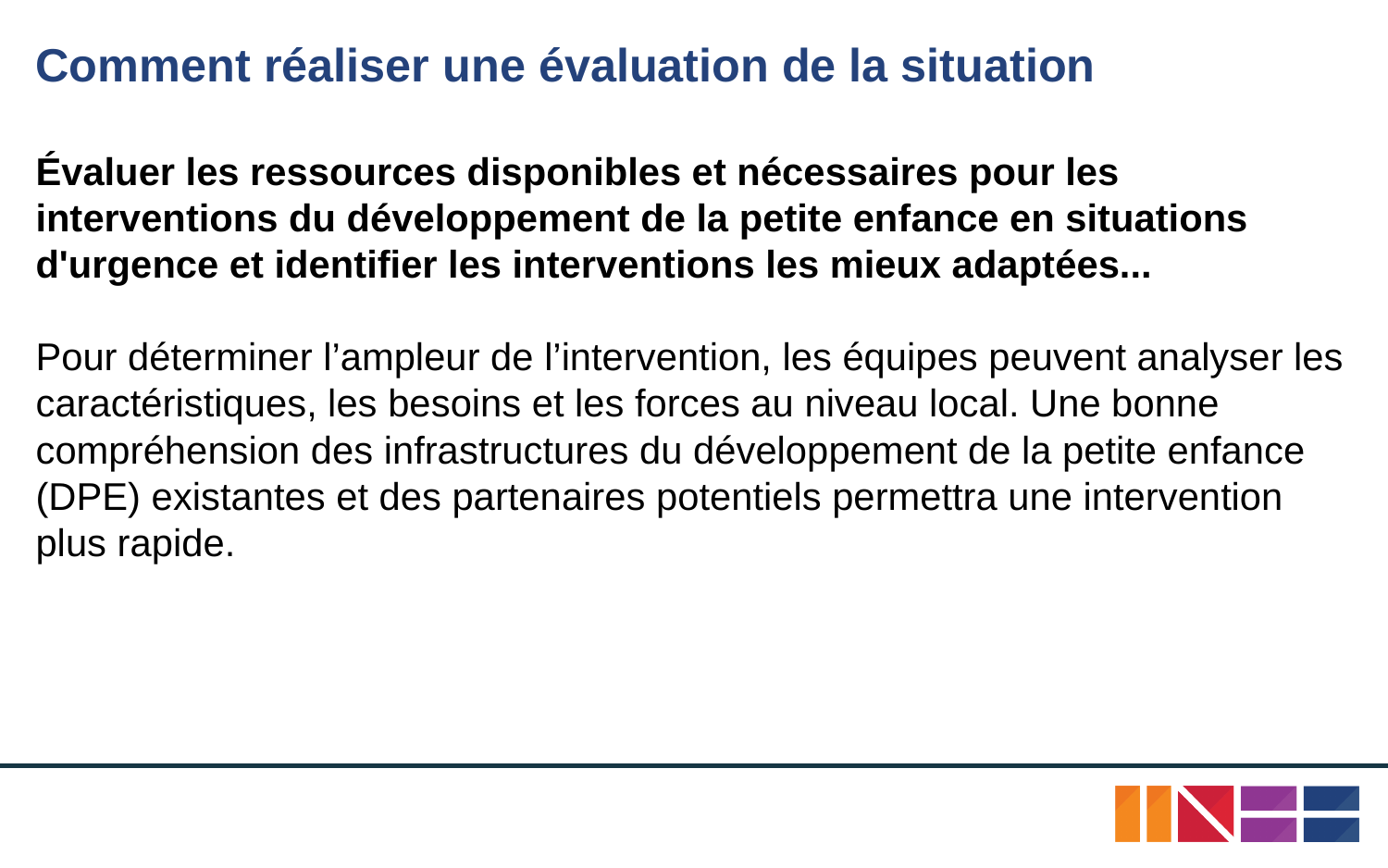

# Comment réaliser une évaluation de la situation

Évaluer les ressources disponibles et nécessaires pour les interventions du développement de la petite enfance en situations d'urgence et identifier les interventions les mieux adaptées...

Pour déterminer l’ampleur de l’intervention, les équipes peuvent analyser les caractéristiques, les besoins et les forces au niveau local. Une bonne compréhension des infrastructures du développement de la petite enfance (DPE) existantes et des partenaires potentiels permettra une intervention plus rapide.